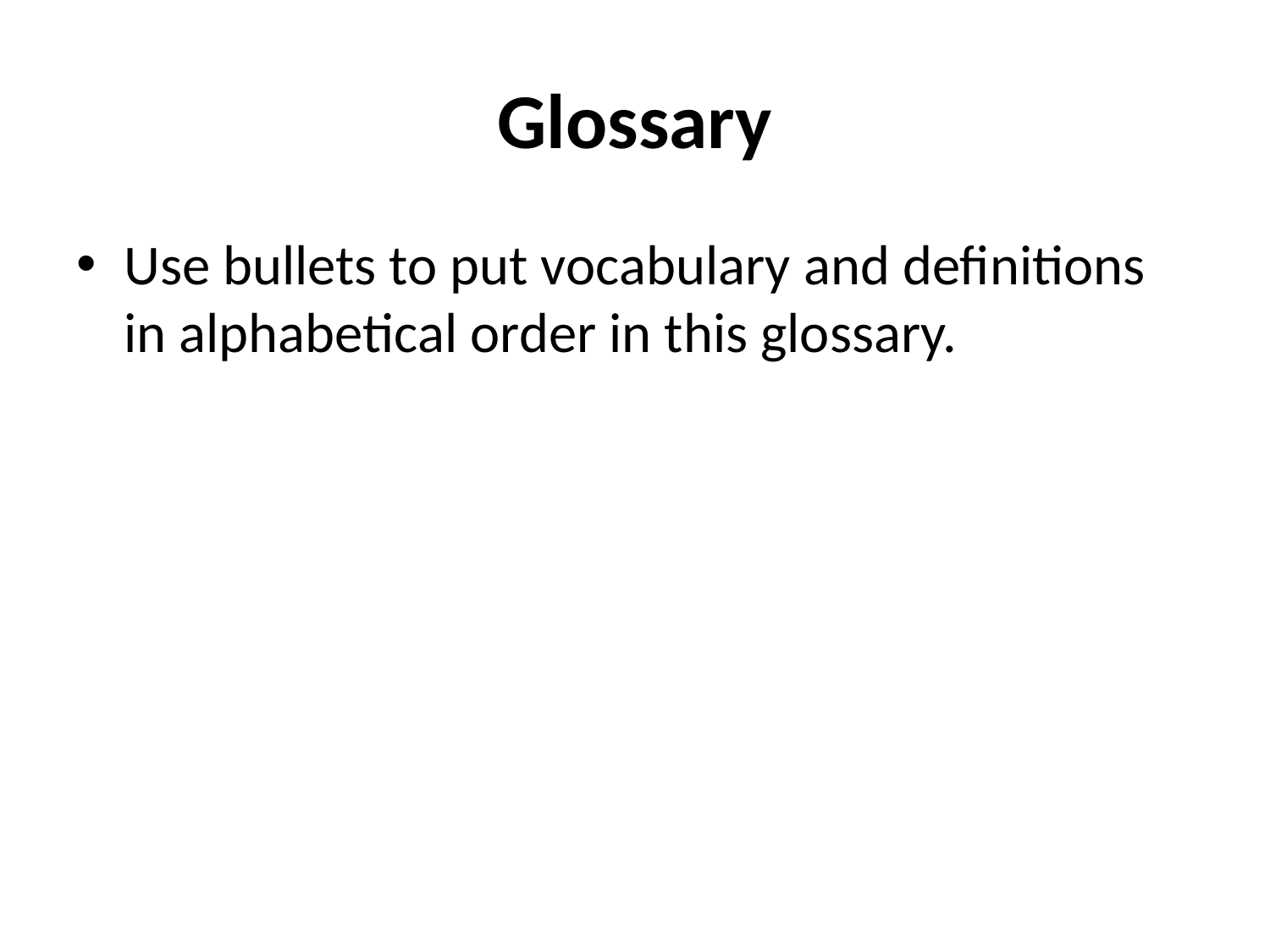

# Glossary
Use bullets to put vocabulary and definitions in alphabetical order in this glossary.